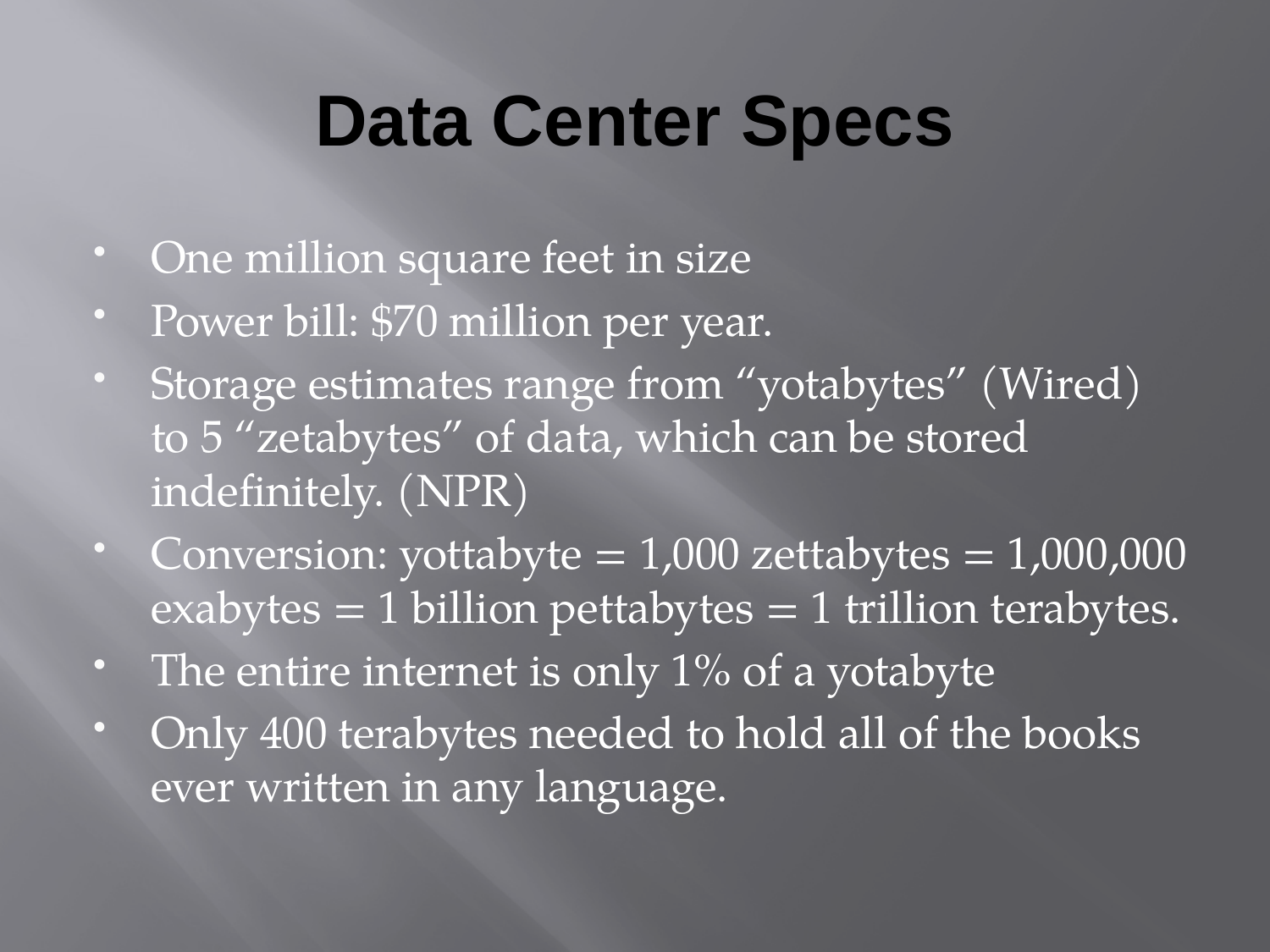

# Data Center Specs
One million square feet in size
Power bill: $70 million per year.
Storage estimates range from “yotabytes” (Wired) to 5 “zetabytes” of data, which can be stored indefinitely. (NPR)
Conversion: yottabyte = 1,000 zettabytes = 1,000,000 exabytes = 1 billion pettabytes = 1 trillion terabytes.
The entire internet is only 1% of a yotabyte
Only 400 terabytes needed to hold all of the books ever written in any language.